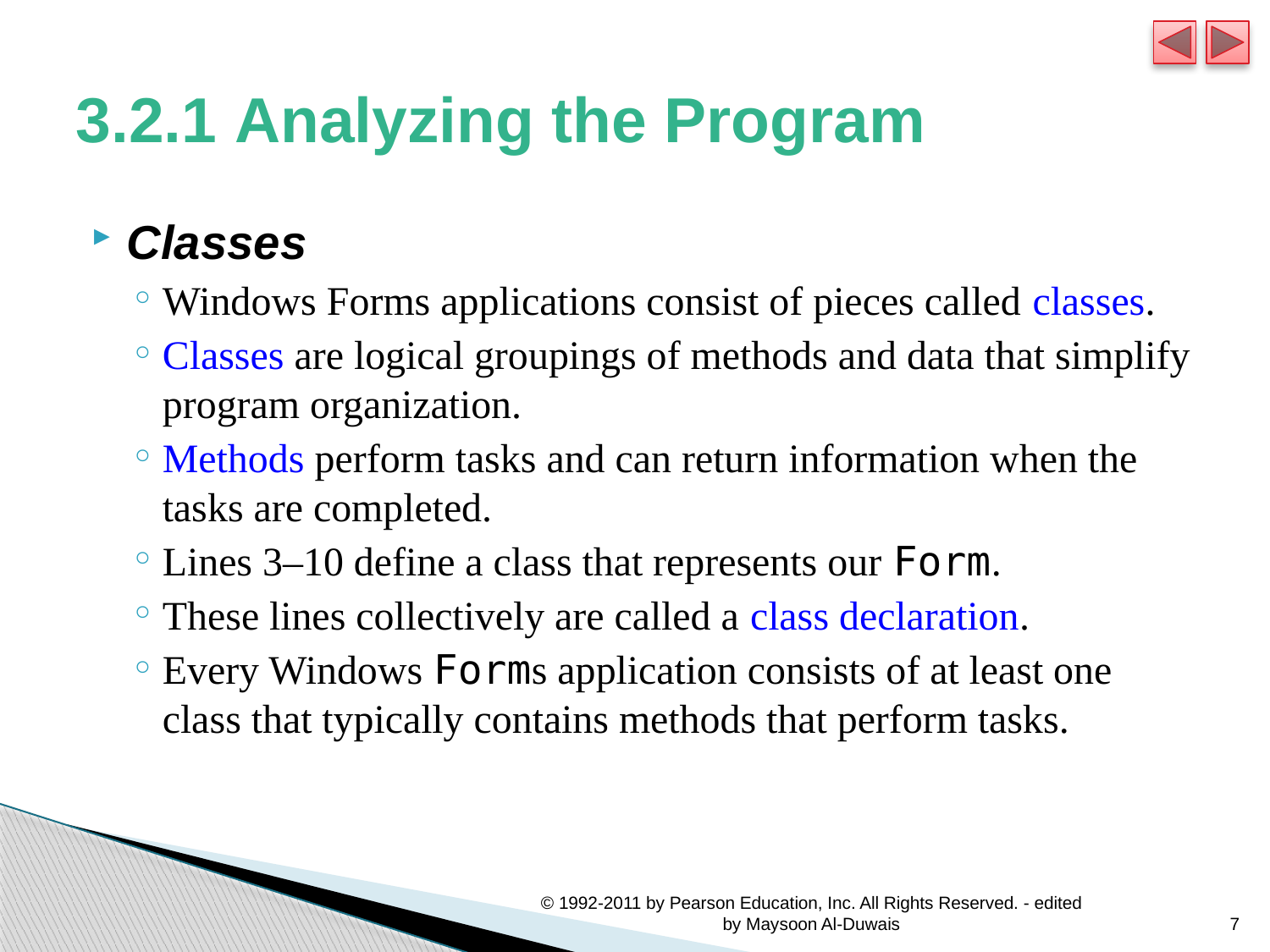

# 3.2.1 Analyzing the Program
Classes
Windows Forms applications consist of pieces called classes.
Classes are logical groupings of methods and data that simplify program organization.
Methods perform tasks and can return information when the tasks are completed.
Lines 3–10 define a class that represents our Form.
These lines collectively are called a class declaration.
Every Windows Forms application consists of at least one class that typically contains methods that perform tasks.
© 1992-2011 by Pearson Education, Inc. All Rights Reserved. - edited by Maysoon Al-Duwais
7